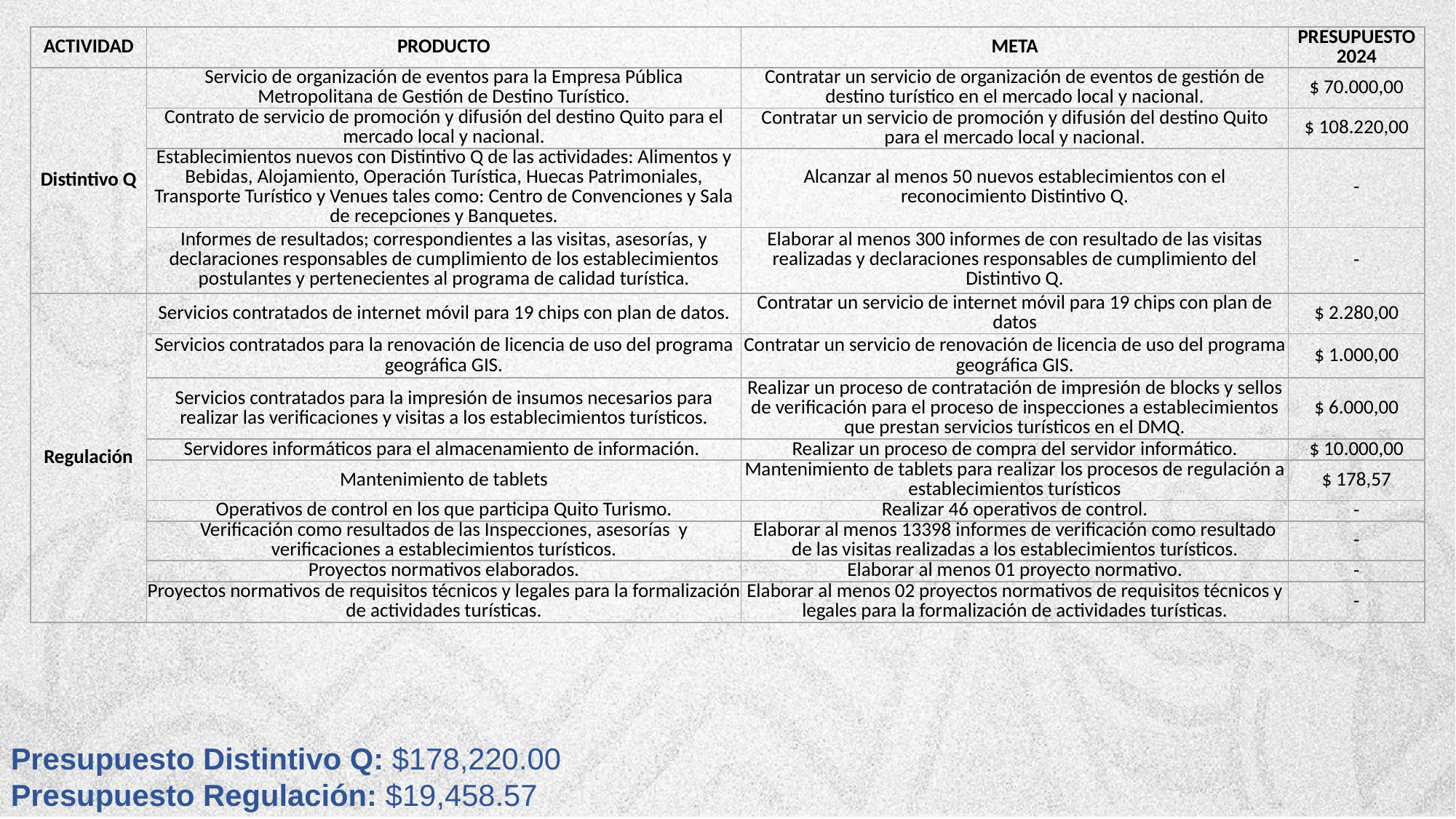

| ACTIVIDAD | PRODUCTO | META | PRESUPUESTO 2024 |
| --- | --- | --- | --- |
| Distintivo Q | Servicio de organización de eventos para la Empresa Pública Metropolitana de Gestión de Destino Turístico. | Contratar un servicio de organización de eventos de gestión de destino turístico en el mercado local y nacional. | $ 70.000,00 |
|  | Contrato de servicio de promoción y difusión del destino Quito para el mercado local y nacional. | Contratar un servicio de promoción y difusión del destino Quito para el mercado local y nacional. | $ 108.220,00 |
|  | Establecimientos nuevos con Distintivo Q de las actividades: Alimentos y Bebidas, Alojamiento, Operación Turística, Huecas Patrimoniales, Transporte Turístico y Venues tales como: Centro de Convenciones y Sala de recepciones y Banquetes. | Alcanzar al menos 50 nuevos establecimientos con el reconocimiento Distintivo Q. | - |
|  | Informes de resultados; correspondientes a las visitas, asesorías, y declaraciones responsables de cumplimiento de los establecimientos postulantes y pertenecientes al programa de calidad turística. | Elaborar al menos 300 informes de con resultado de las visitas realizadas y declaraciones responsables de cumplimiento del Distintivo Q. | - |
| Regulación | Servicios contratados de internet móvil para 19 chips con plan de datos. | Contratar un servicio de internet móvil para 19 chips con plan de datos | $ 2.280,00 |
|  | Servicios contratados para la renovación de licencia de uso del programa geográfica GIS. | Contratar un servicio de renovación de licencia de uso del programa geográfica GIS. | $ 1.000,00 |
|  | Servicios contratados para la impresión de insumos necesarios para realizar las verificaciones y visitas a los establecimientos turísticos. | Realizar un proceso de contratación de impresión de blocks y sellos de verificación para el proceso de inspecciones a establecimientos que prestan servicios turísticos en el DMQ. | $ 6.000,00 |
|  | Servidores informáticos para el almacenamiento de información. | Realizar un proceso de compra del servidor informático. | $ 10.000,00 |
|  | Mantenimiento de tablets | Mantenimiento de tablets para realizar los procesos de regulación a establecimientos turísticos | $ 178,57 |
|  | Operativos de control en los que participa Quito Turismo. | Realizar 46 operativos de control. | - |
|  | Verificación como resultados de las Inspecciones, asesorías y verificaciones a establecimientos turísticos. | Elaborar al menos 13398 informes de verificación como resultado de las visitas realizadas a los establecimientos turísticos. | - |
|  | Proyectos normativos elaborados. | Elaborar al menos 01 proyecto normativo. | - |
|  | Proyectos normativos de requisitos técnicos y legales para la formalización de actividades turísticas. | Elaborar al menos 02 proyectos normativos de requisitos técnicos y legales para la formalización de actividades turísticas. | - |
Presupuesto Distintivo Q: $178,220.00
Presupuesto Regulación: $19,458.57